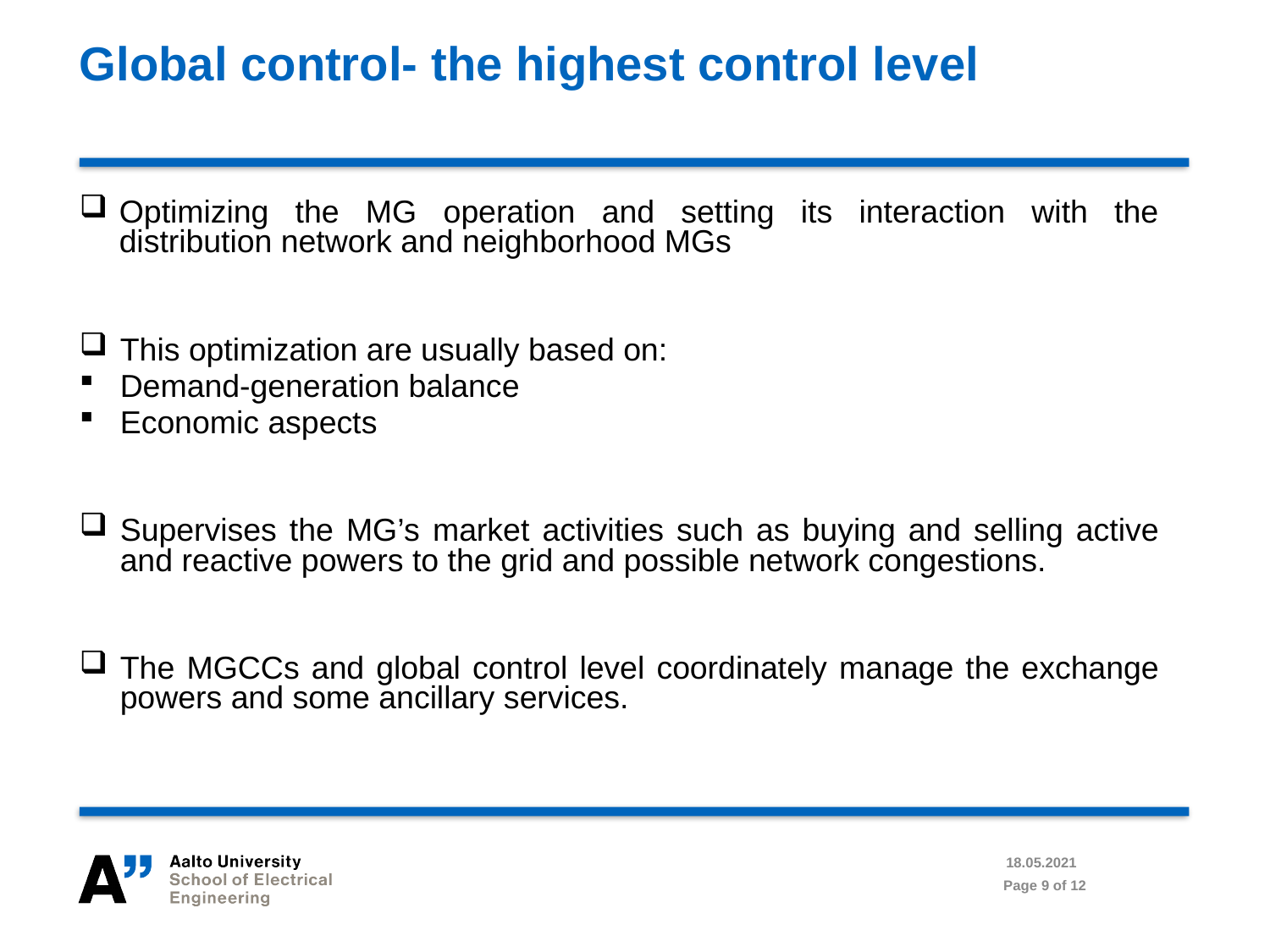

# Global control- the highest control level
Optimizing the MG operation and setting its interaction with the distribution network and neighborhood MGs

This optimization are usually based on:
Demand-generation balance
Economic aspects

Supervises the MG’s market activities such as buying and selling active and reactive powers to the grid and possible network congestions.

The MGCCs and global control level coordinately manage the exchange powers and some ancillary services.

18.05.2021
Page 9 of 12